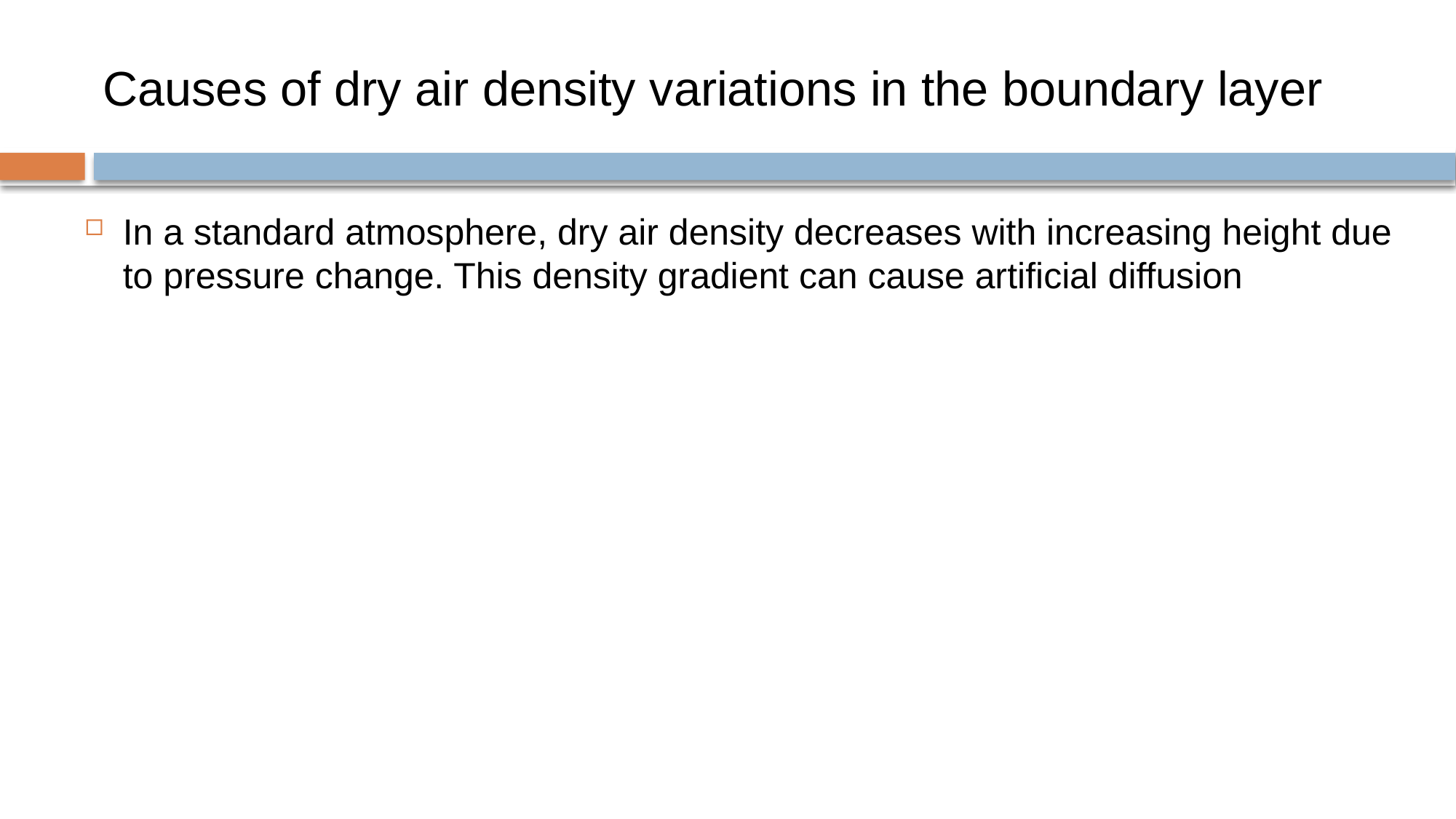

# Causes of dry air density variations in the boundary layer
In a standard atmosphere, dry air density decreases with increasing height due to pressure change. This density gradient can cause artificial diffusion